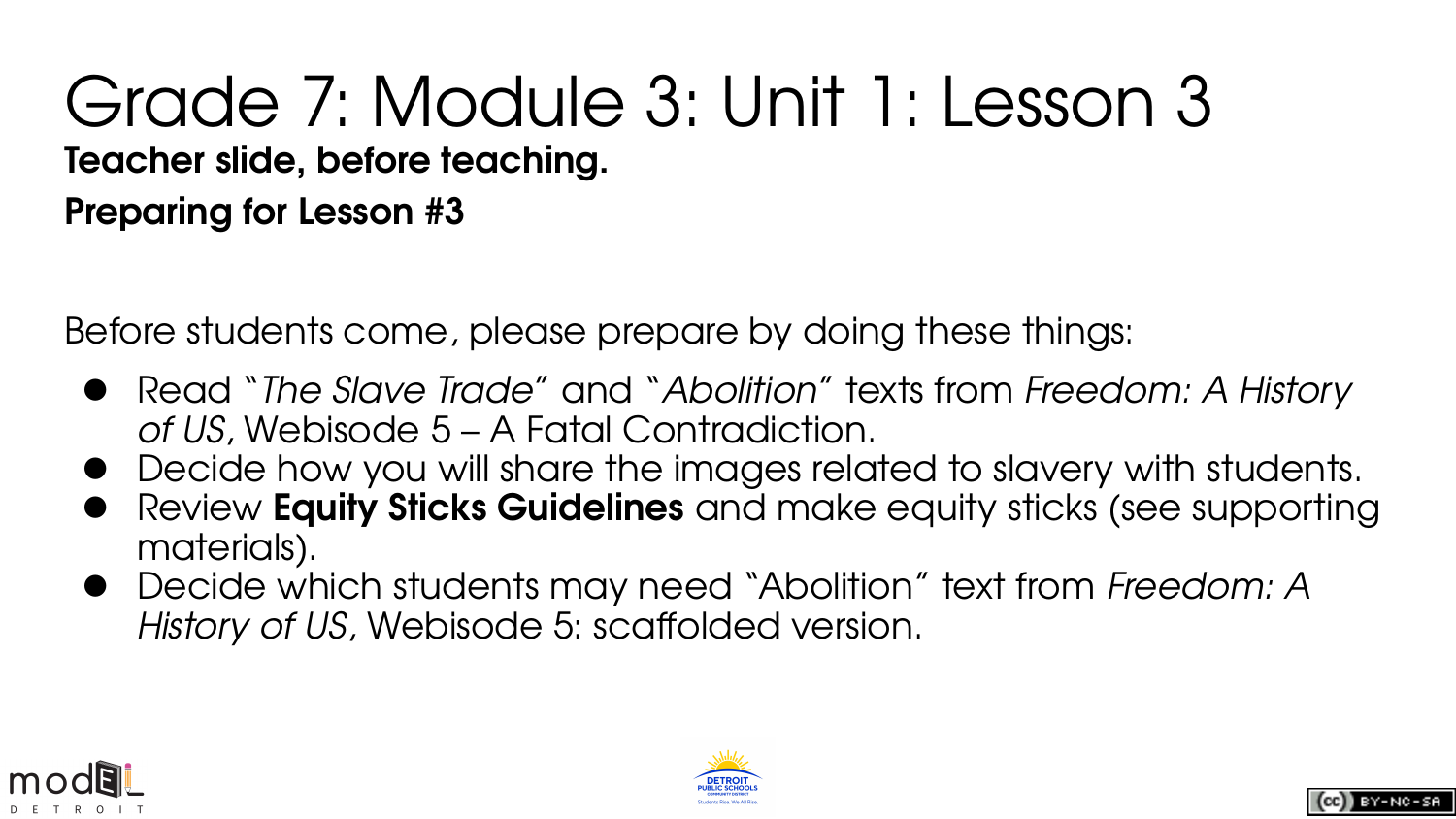

Grade 7: Module 3: Unit 1: Lesson 3
Teacher slide, before teaching.
Preparing for Lesson #3

Before students come, please prepare by doing these things:
Read “The Slave Trade” and “Abolition” texts from Freedom: A History of US, Webisode 5 – A Fatal Contradiction.
Decide how you will share the images related to slavery with students.
Review Equity Sticks Guidelines and make equity sticks (see supporting materials).
Decide which students may need “Abolition” text from Freedom: A History of US, Webisode 5: scaffolded version.